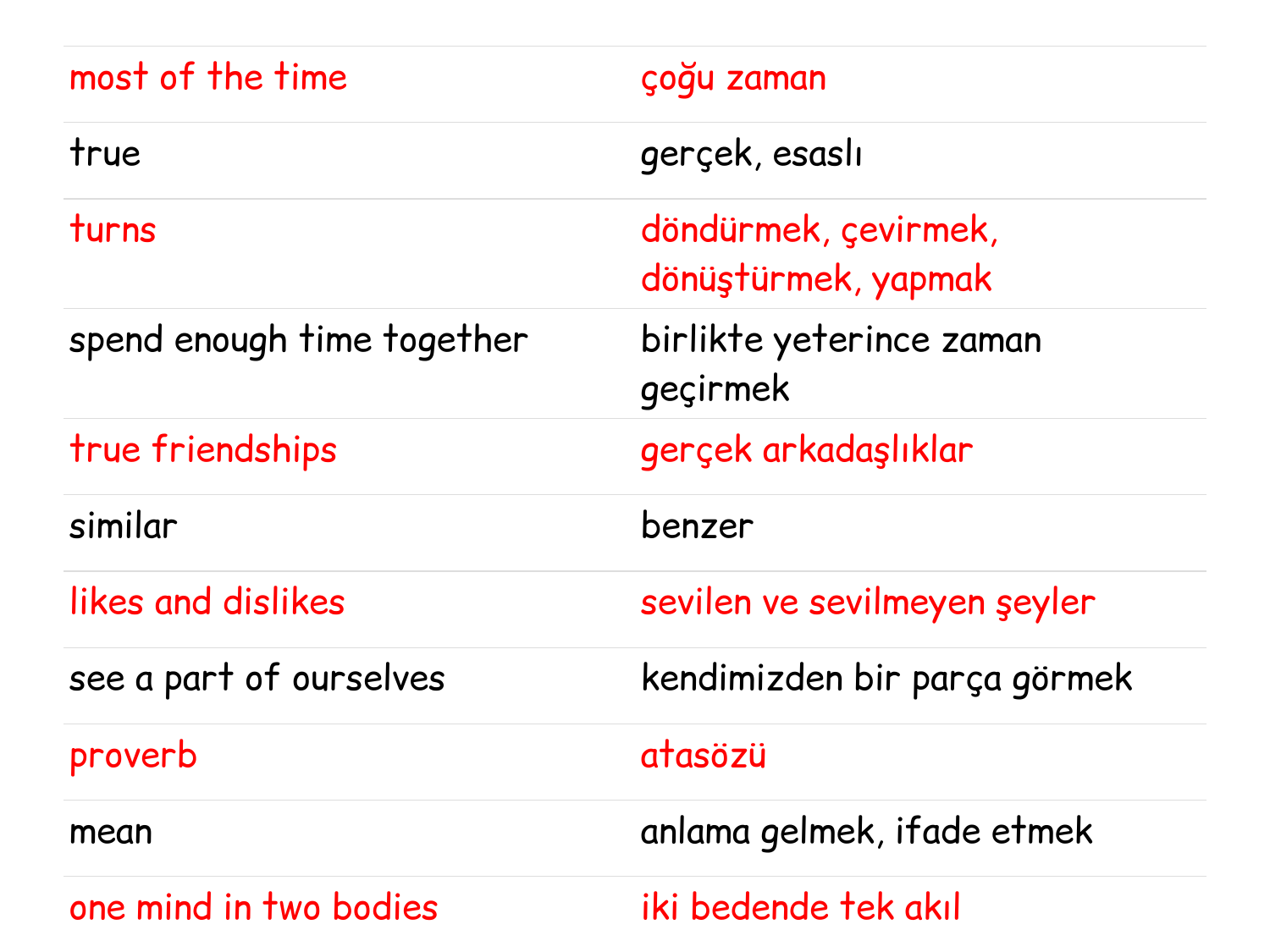

#
| most of the time | çoğu zaman |
| --- | --- |
| true | gerçek, esaslı |
| turns | döndürmek, çevirmek, dönüştürmek, yapmak |
| spend enough time together | birlikte yeterince zaman geçirmek |
| true friendships | gerçek arkadaşlıklar |
| similar | benzer |
| likes and dislikes | sevilen ve sevilmeyen şeyler |
| see a part of ourselves | kendimizden bir parça görmek |
| proverb | atasözü |
| mean | anlama gelmek, ifade etmek |
| one mind in two bodies | iki bedende tek akıl |